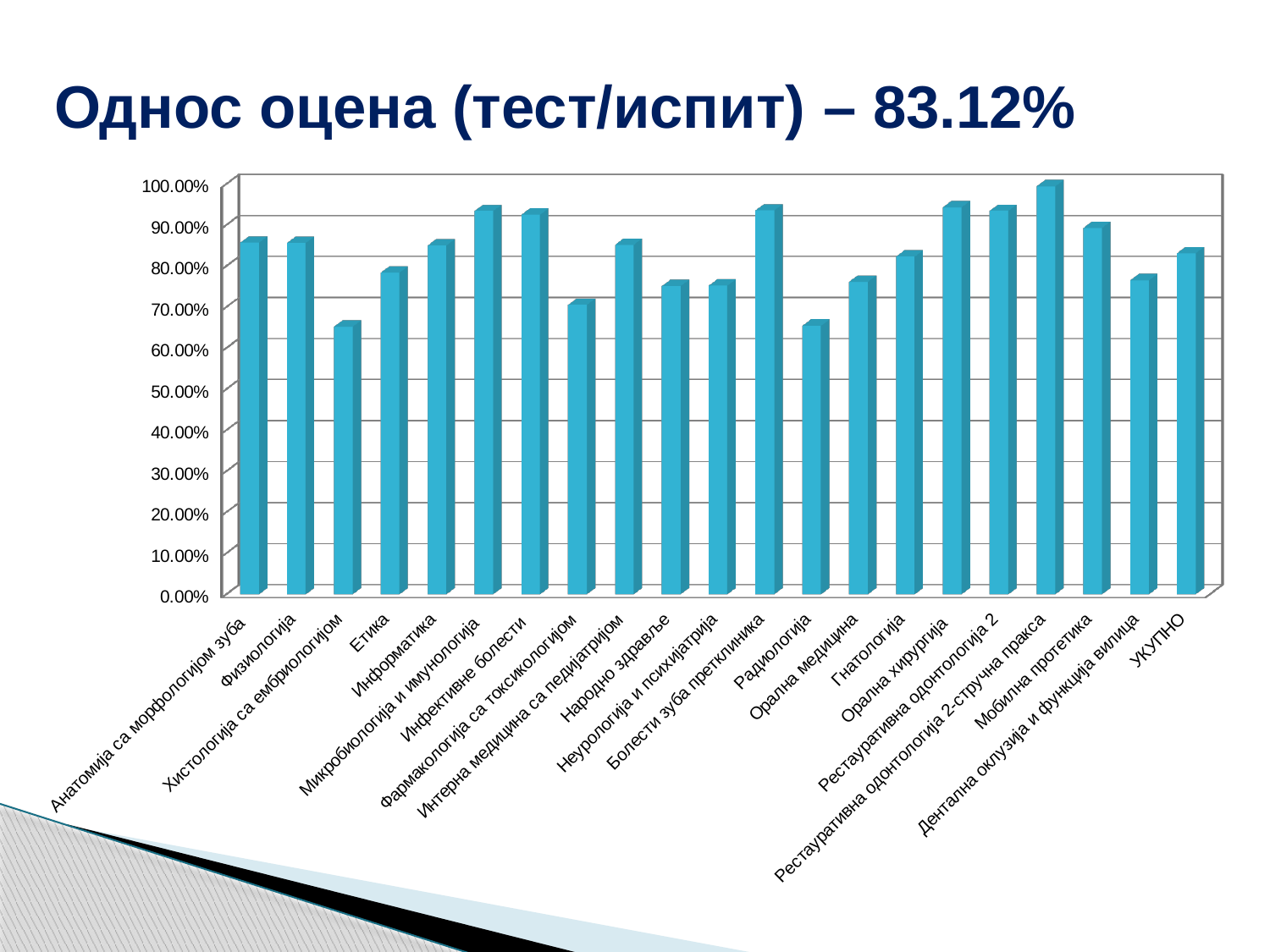

# Однос оцена (тест/испит) – 83.12%

[unsupported chart]

[unsupported chart]